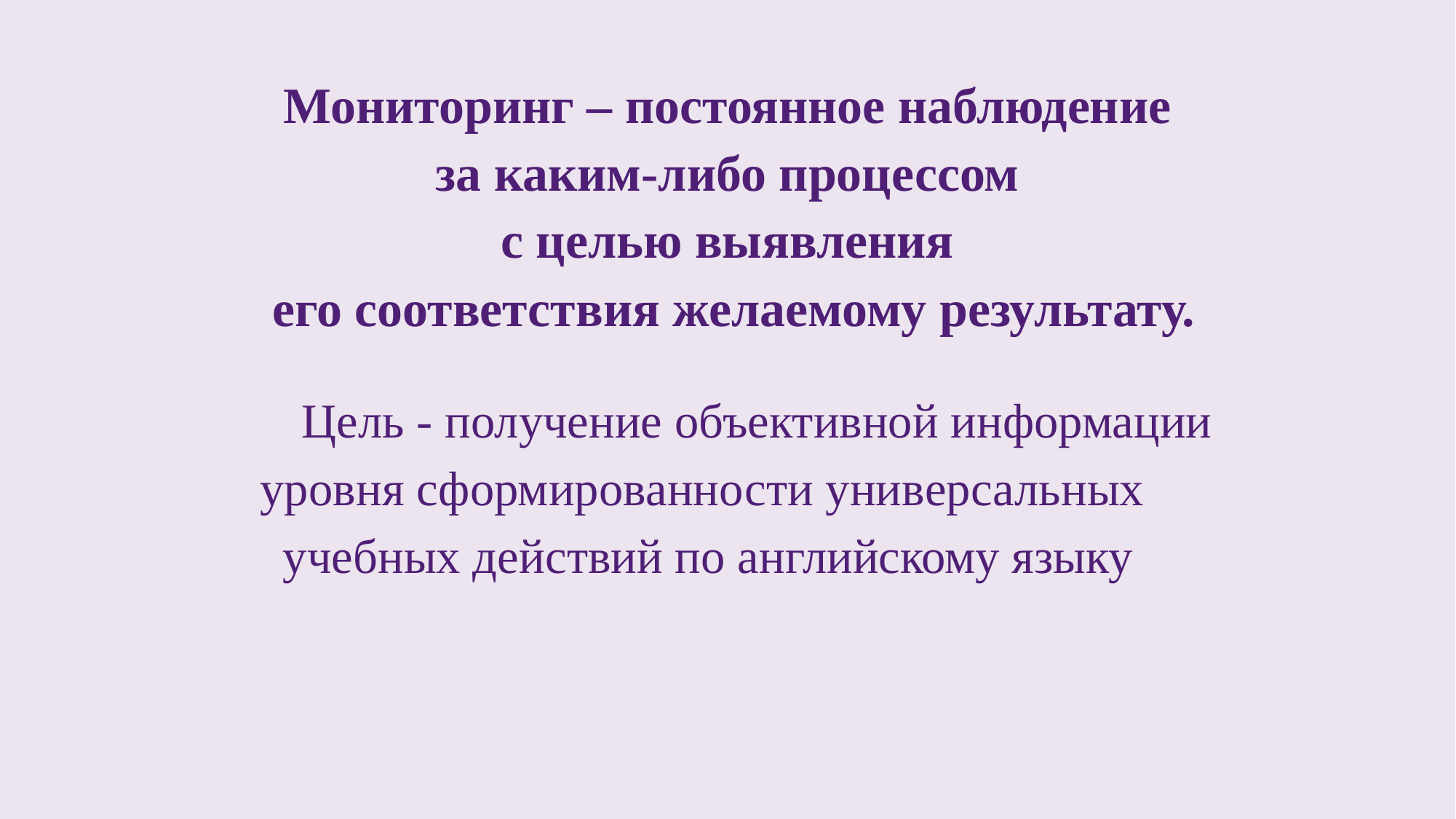

Мониторинг – постоянное наблюдение
 за каким-либо процессом
с целью выявления
 его соответствия желаемому результату.
	Цель - получение объективной информации
уровня сформированности универсальных
учебных действий по английскому языку